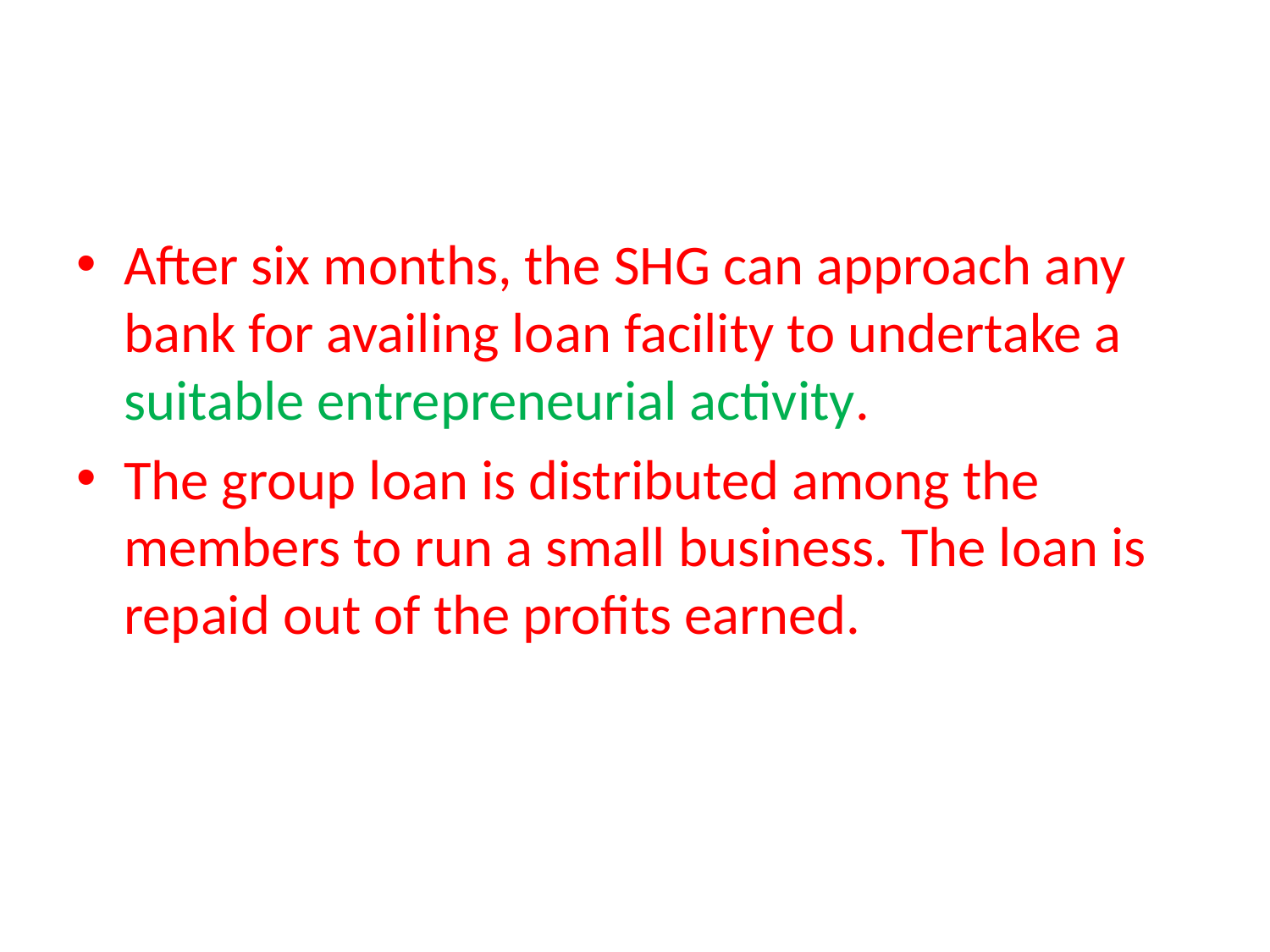

#
After six months, the SHG can approach any bank for availing loan facility to undertake a suitable entrepreneurial activity.
The group loan is distributed among the members to run a small business. The loan is repaid out of the profits earned.